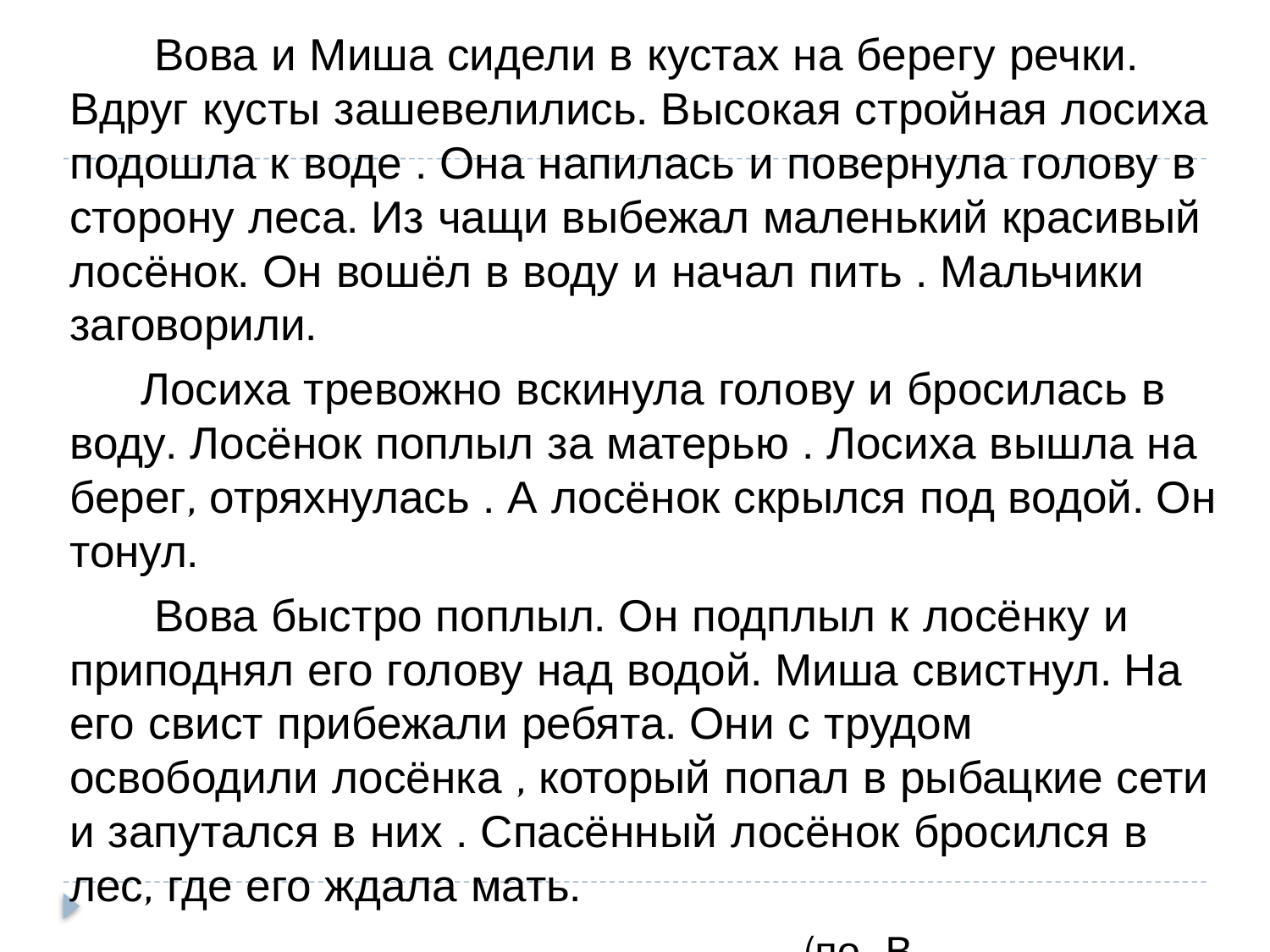

Вова и Миша сидели в кустах на берегу речки. Вдруг кусты зашевелились. Высокая стройная лосиха подошла к воде . Она напилась и повернула голову в сторону леса. Из чащи выбежал маленький красивый лосёнок. Он вошёл в воду и начал пить . Мальчики заговорили.
        Лосиха тревожно вскинула голову и бросилась в воду. Лосёнок поплыл за матерью . Лосиха вышла на берег, отряхнулась . А лосёнок скрылся под водой. Он тонул.
         Вова быстро поплыл. Он подплыл к лосёнку и приподнял его голову над водой. Миша свистнул. На его свист прибежали ребята. Они с трудом освободили лосёнка , который попал в рыбацкие сети и запутался в них . Спасённый лосёнок бросился в лес, где его ждала мать.
                                                         (по  В . Архангельскому)

#